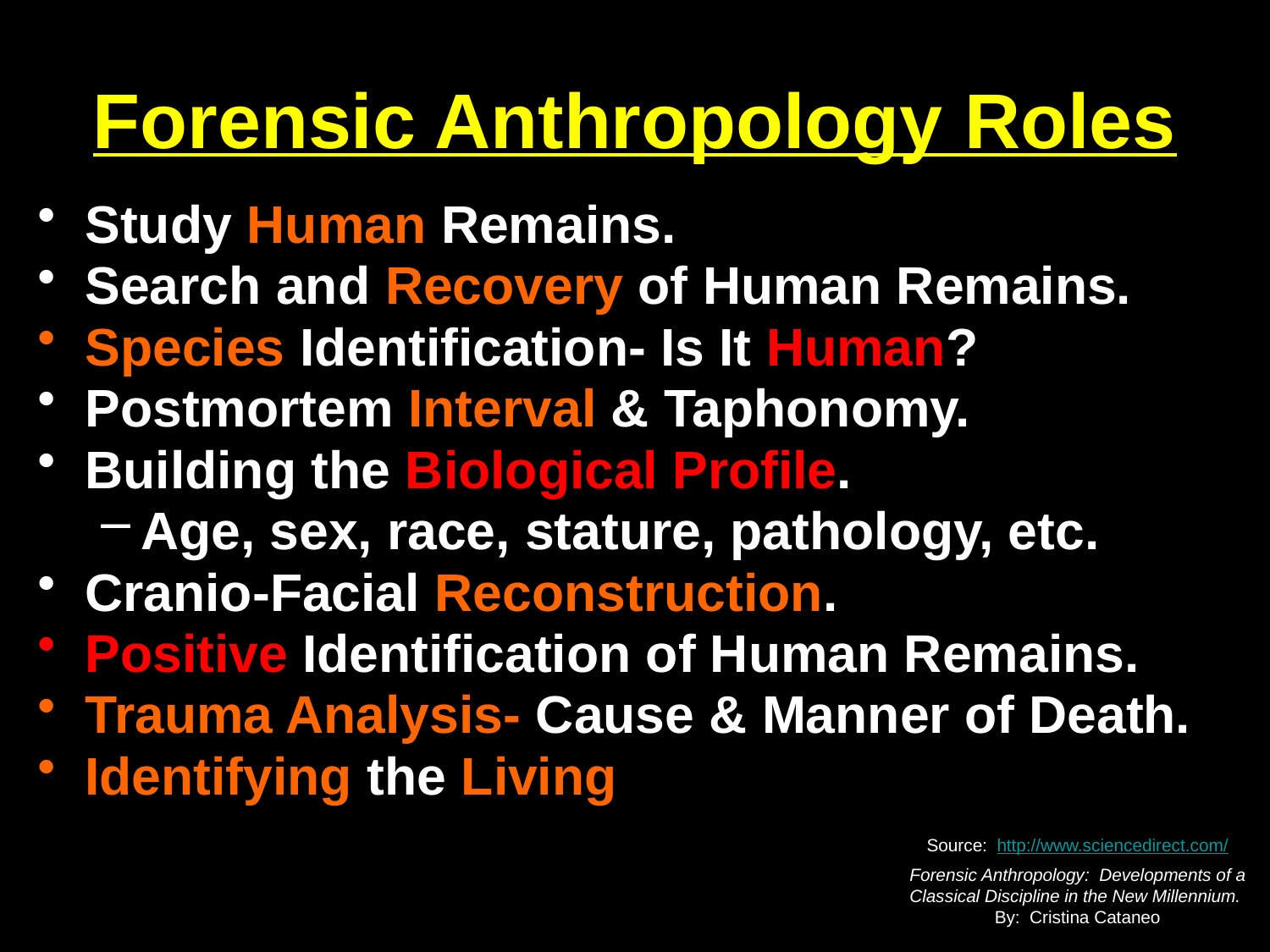

# Forensic Anthropology Roles
Study Human Remains.
Search and Recovery of Human Remains.
Species Identification- Is It Human?
Postmortem Interval & Taphonomy.
Building the Biological Profile.
Age, sex, race, stature, pathology, etc.
Cranio-Facial Reconstruction.
Positive Identification of Human Remains.
Trauma Analysis- Cause & Manner of Death.
Identifying the Living
Source:  http://www.sciencedirect.com/
Forensic Anthropology:  Developments of a Classical Discipline in the New Millennium.  By:  Cristina Cataneo